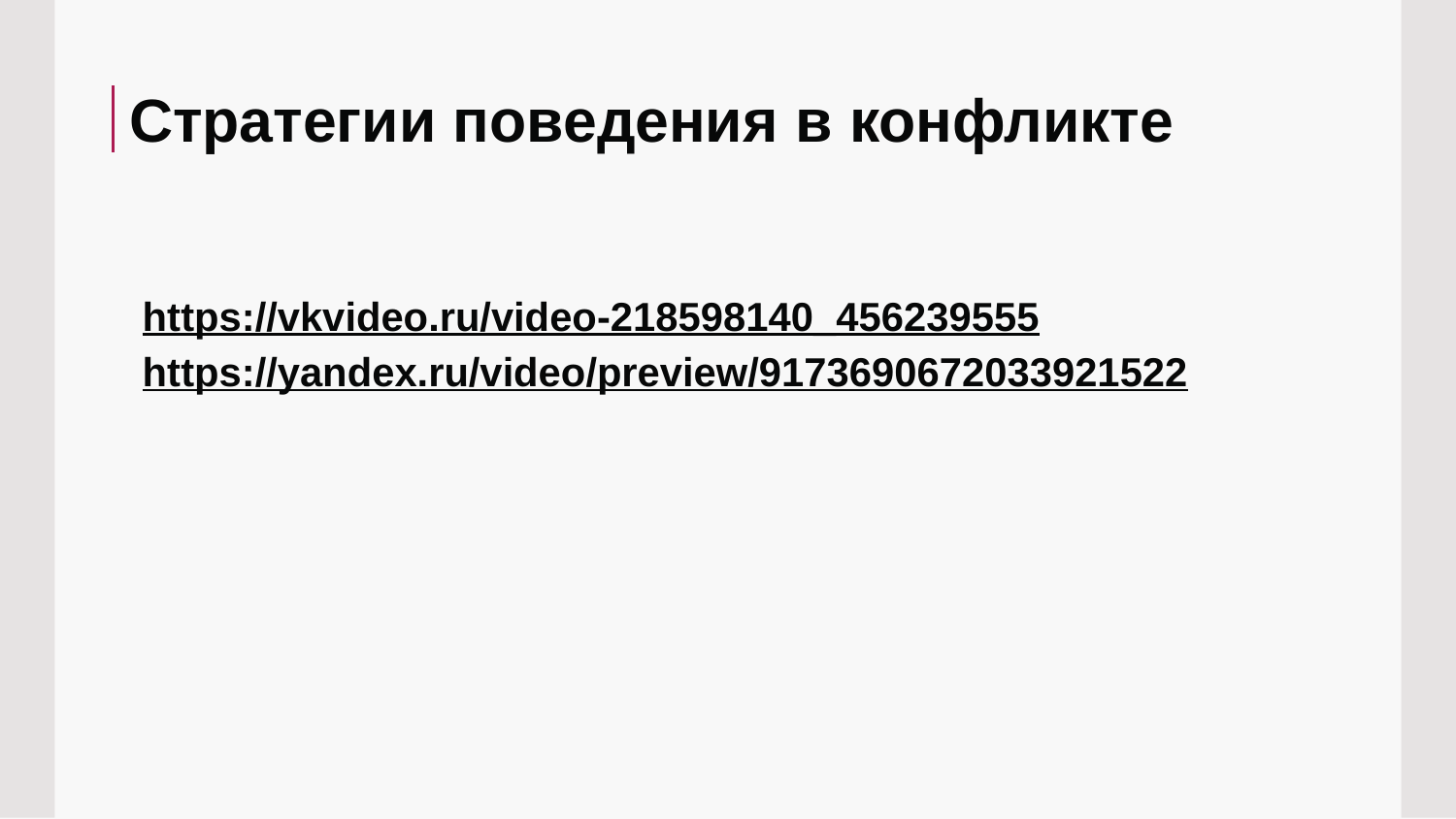

# Стратегии поведения в конфликте
https://vkvideo.ru/video-218598140_456239555
https://yandex.ru/video/preview/9173690672033921522